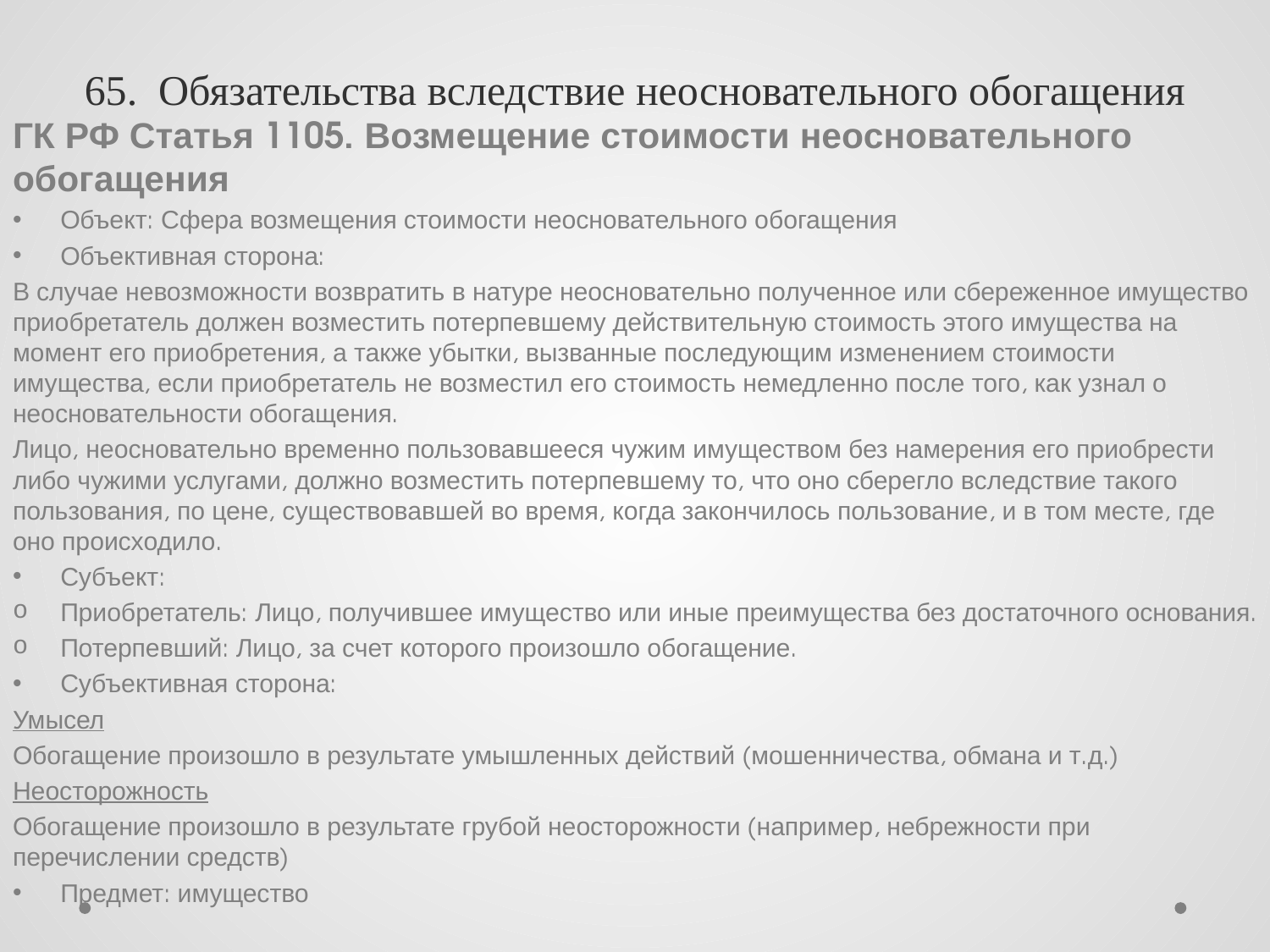

# 65.  Обязательства вследствие неосновательного обогащения
ГК РФ Статья 1105. Возмещение стоимости неосновательного обогащения
Объект: Сфера возмещения стоимости неосновательного обогащения
Объективная сторона:
В случае невозможности возвратить в натуре неосновательно полученное или сбереженное имущество приобретатель должен возместить потерпевшему действительную стоимость этого имущества на момент его приобретения, а также убытки, вызванные последующим изменением стоимости имущества, если приобретатель не возместил его стоимость немедленно после того, как узнал о неосновательности обогащения.
Лицо, неосновательно временно пользовавшееся чужим имуществом без намерения его приобрести либо чужими услугами, должно возместить потерпевшему то, что оно сберегло вследствие такого пользования, по цене, существовавшей во время, когда закончилось пользование, и в том месте, где оно происходило.
Субъект:
Приобретатель: Лицо, получившее имущество или иные преимущества без достаточного основания.
Потерпевший: Лицо, за счет которого произошло обогащение.
Субъективная сторона:
Умысел
Обогащение произошло в результате умышленных действий (мошенничества, обмана и т.д.)
Неосторожность
Обогащение произошло в результате грубой неосторожности (например, небрежности при перечислении средств)
Предмет: имущество